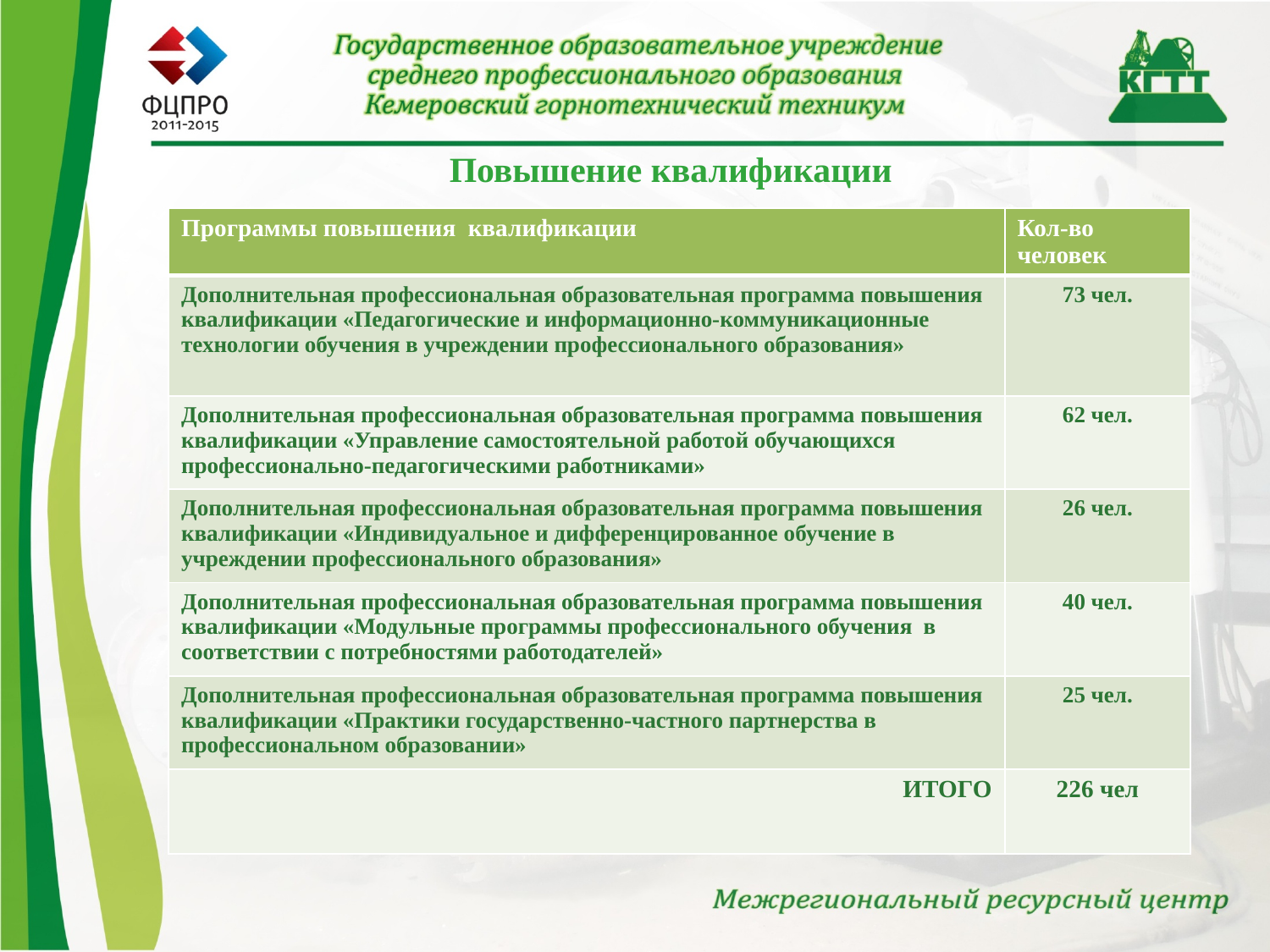

# Повышение квалификации
| Программы повышения квалификации | Кол-во человек |
| --- | --- |
| Дополнительная профессиональная образовательная программа повышения квалификации «Педагогические и информационно-коммуникационные технологии обучения в учреждении профессионального образования» | 73 чел. |
| Дополнительная профессиональная образовательная программа повышения квалификации «Управление самостоятельной работой обучающихся профессионально-педагогическими работниками» | 62 чел. |
| Дополнительная профессиональная образовательная программа повышения квалификации «Индивидуальное и дифференцированное обучение в учреждении профессионального образования» | 26 чел. |
| Дополнительная профессиональная образовательная программа повышения квалификации «Модульные программы профессионального обучения в соответствии с потребностями работодателей» | 40 чел. |
| Дополнительная профессиональная образовательная программа повышения квалификации «Практики государственно-частного партнерства в профессиональном образовании» | 25 чел. |
| ИТОГО | 226 чел |